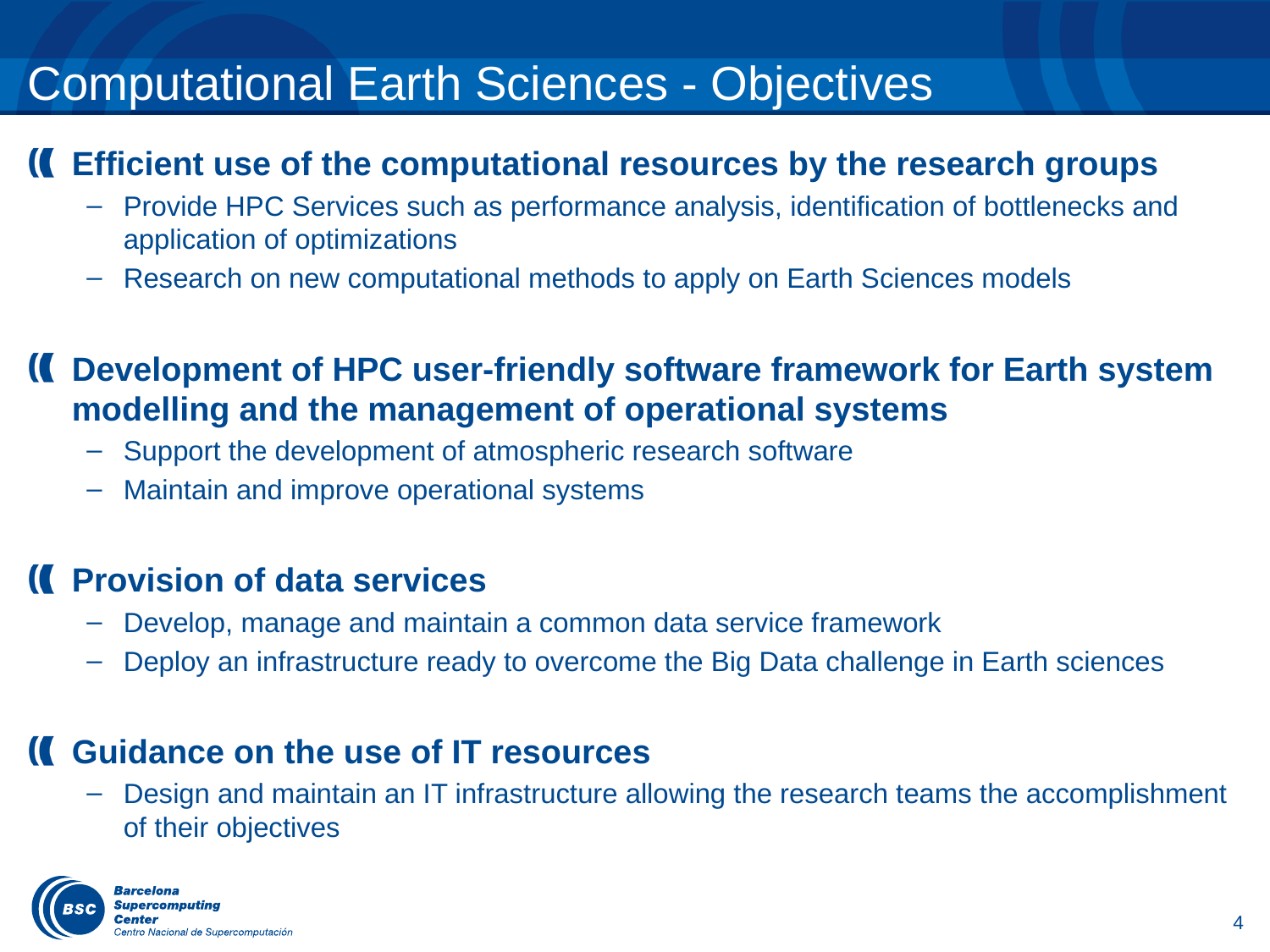

# Computational Earth Sciences - Objectives
Efficient use of the computational resources by the research groups
Provide HPC Services such as performance analysis, identification of bottlenecks and application of optimizations
Research on new computational methods to apply on Earth Sciences models

Development of HPC user-friendly software framework for Earth system modelling and the management of operational systems
Support the development of atmospheric research software
Maintain and improve operational systems

Provision of data services
Develop, manage and maintain a common data service framework
Deploy an infrastructure ready to overcome the Big Data challenge in Earth sciences

Guidance on the use of IT resources
Design and maintain an IT infrastructure allowing the research teams the accomplishment of their objectives
4